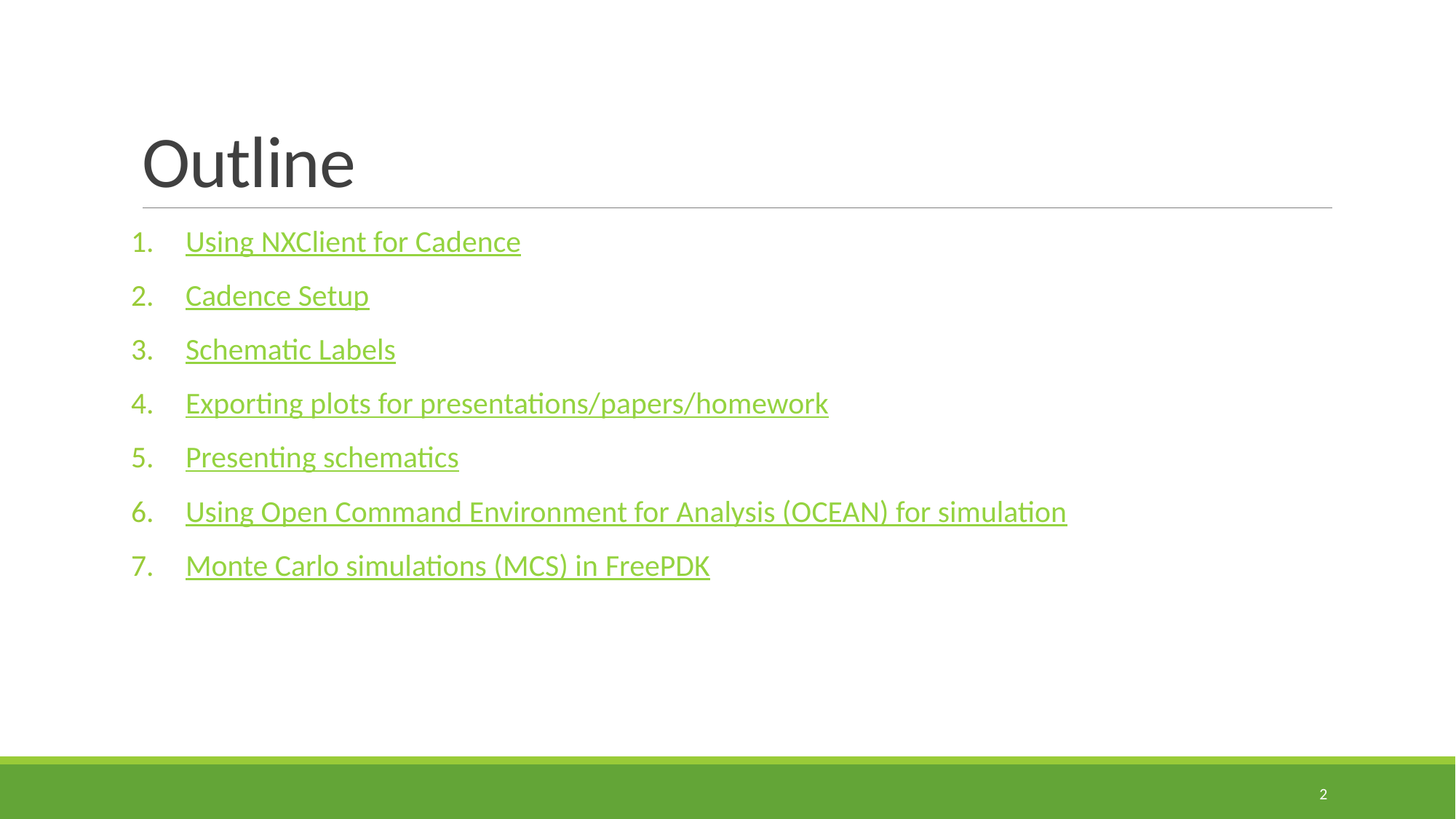

# Outline
Using NXClient for Cadence
Cadence Setup
Schematic Labels
Exporting plots for presentations/papers/homework
Presenting schematics
Using Open Command Environment for Analysis (OCEAN) for simulation
Monte Carlo simulations (MCS) in FreePDK

2